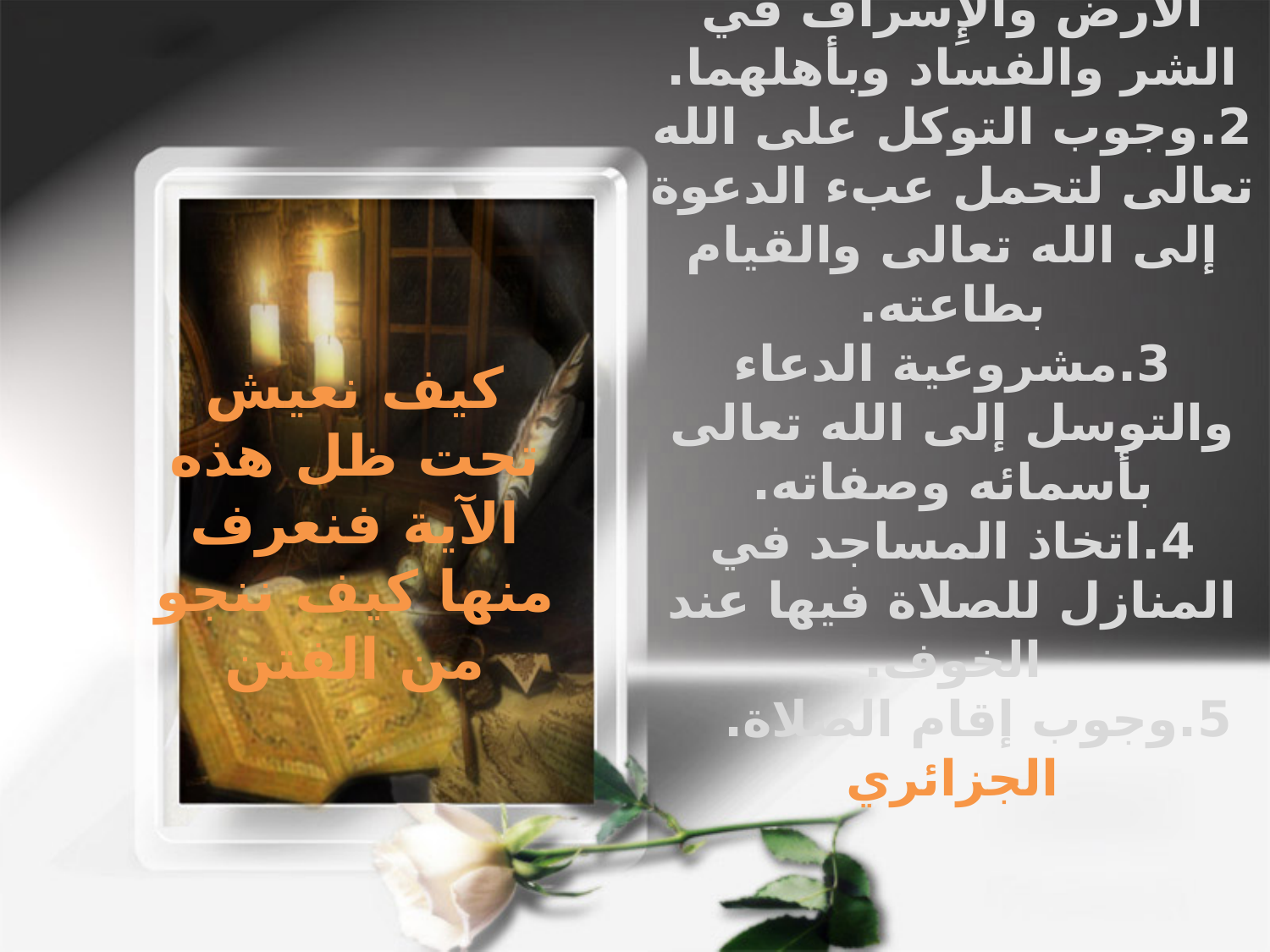

1.التنديد بالعلو في الأرض والإِسراف في الشر والفساد وبأهلهما.
2.وجوب التوكل على الله تعالى لتحمل عبء الدعوة إلى الله تعالى والقيام بطاعته.
3.مشروعية الدعاء والتوسل إلى الله تعالى بأسمائه وصفاته.
4.اتخاذ المساجد في المنازل للصلاة فيها عند الخوف.
5.وجوب إقام الصلاة.    الجزائري
كيف نعيش تحت ظل هذه الآية فنعرف منها كيف ننجو من الفتن